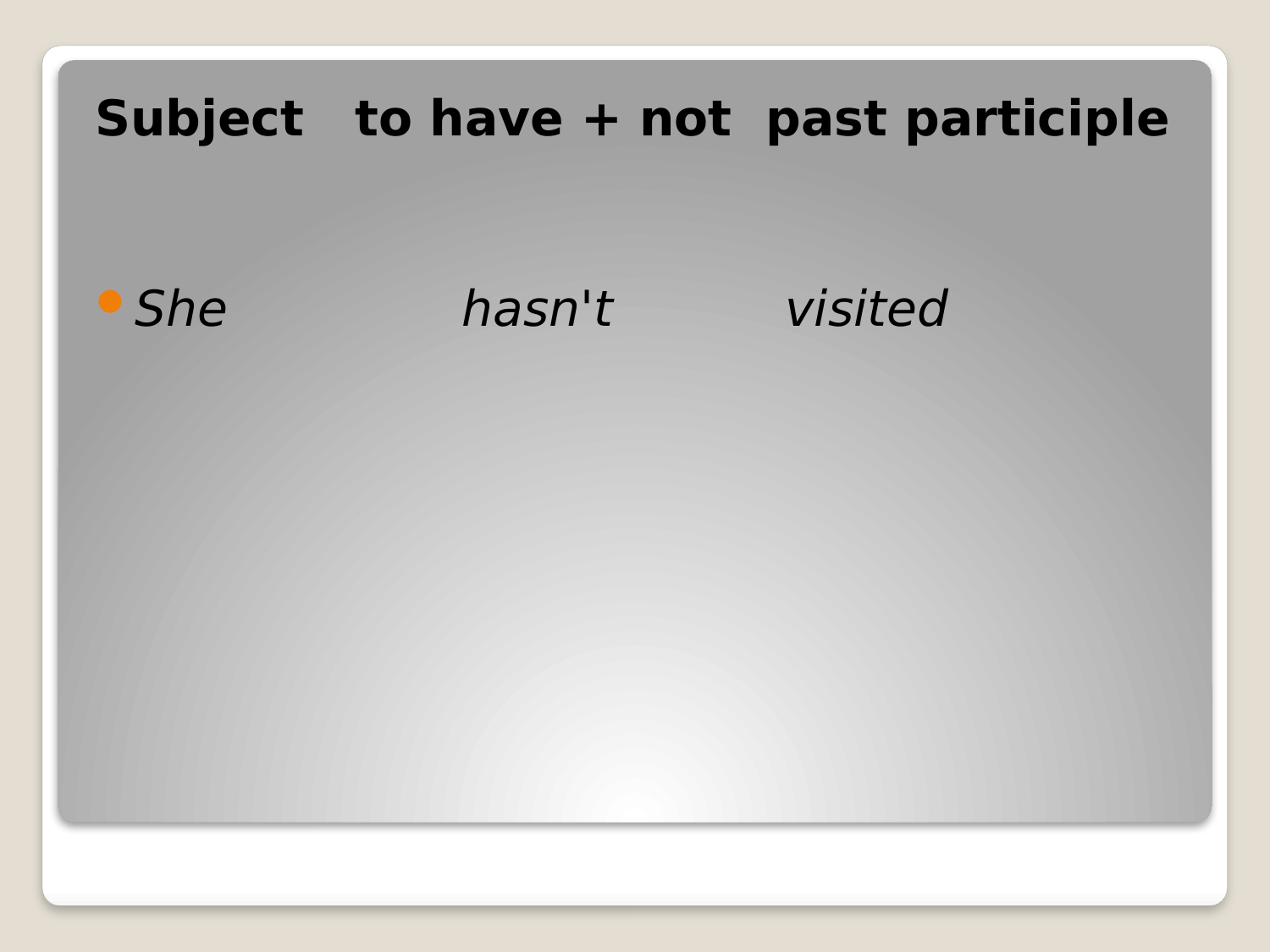

Subject   to have + not  past participle

She               hasn't           visited

#